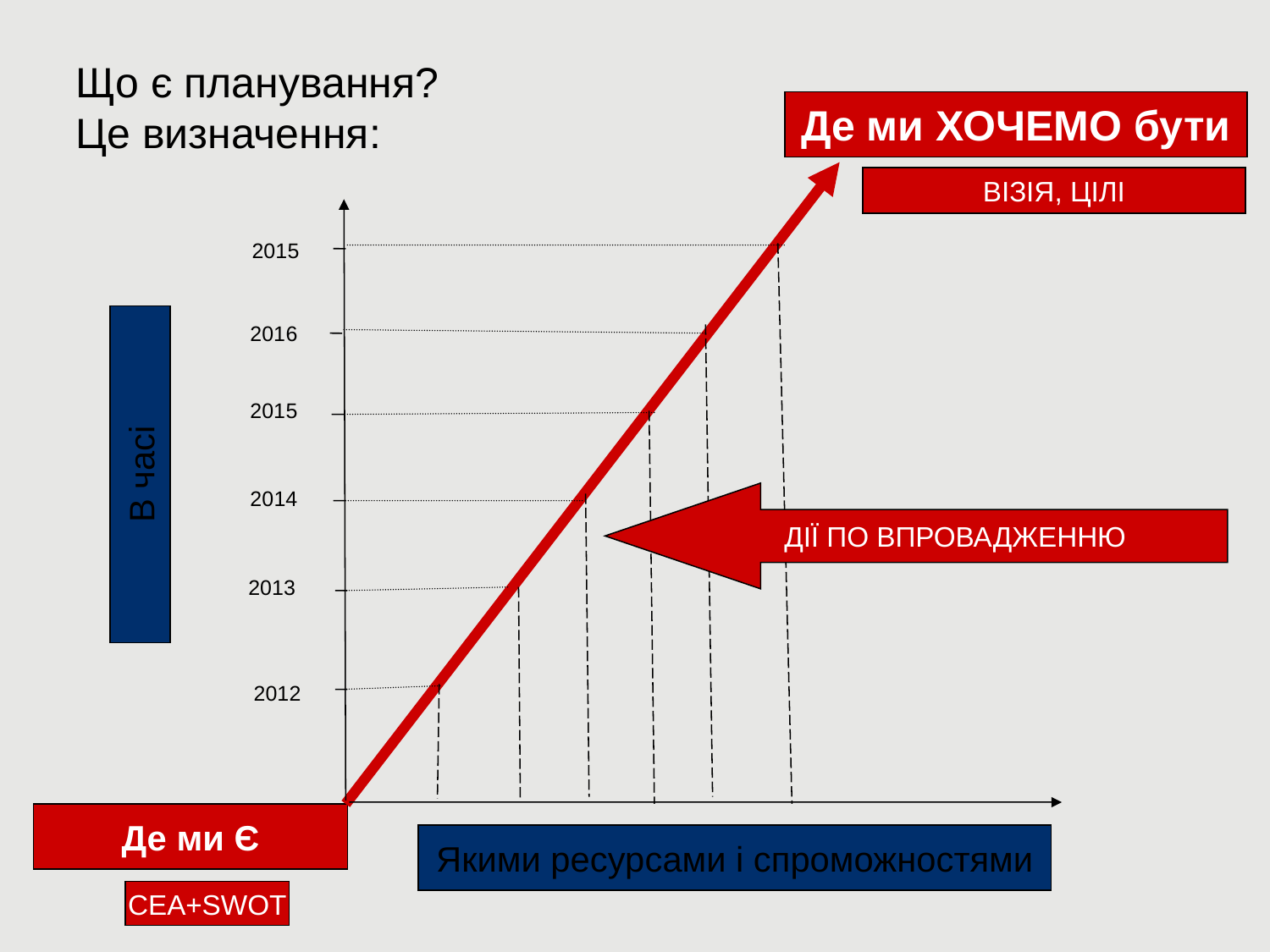

Що є планування?
Це визначення:

Де ми ХОЧЕМО бути

ВІЗІЯ, ЦІЛІ

2015

2016

2015

В часі
2014
ДІЇ ПО ВПРОВАДЖЕННЮ

2013

2012

Де ми Є
Якими ресурсами і спроможностями
СЕА+SWOT